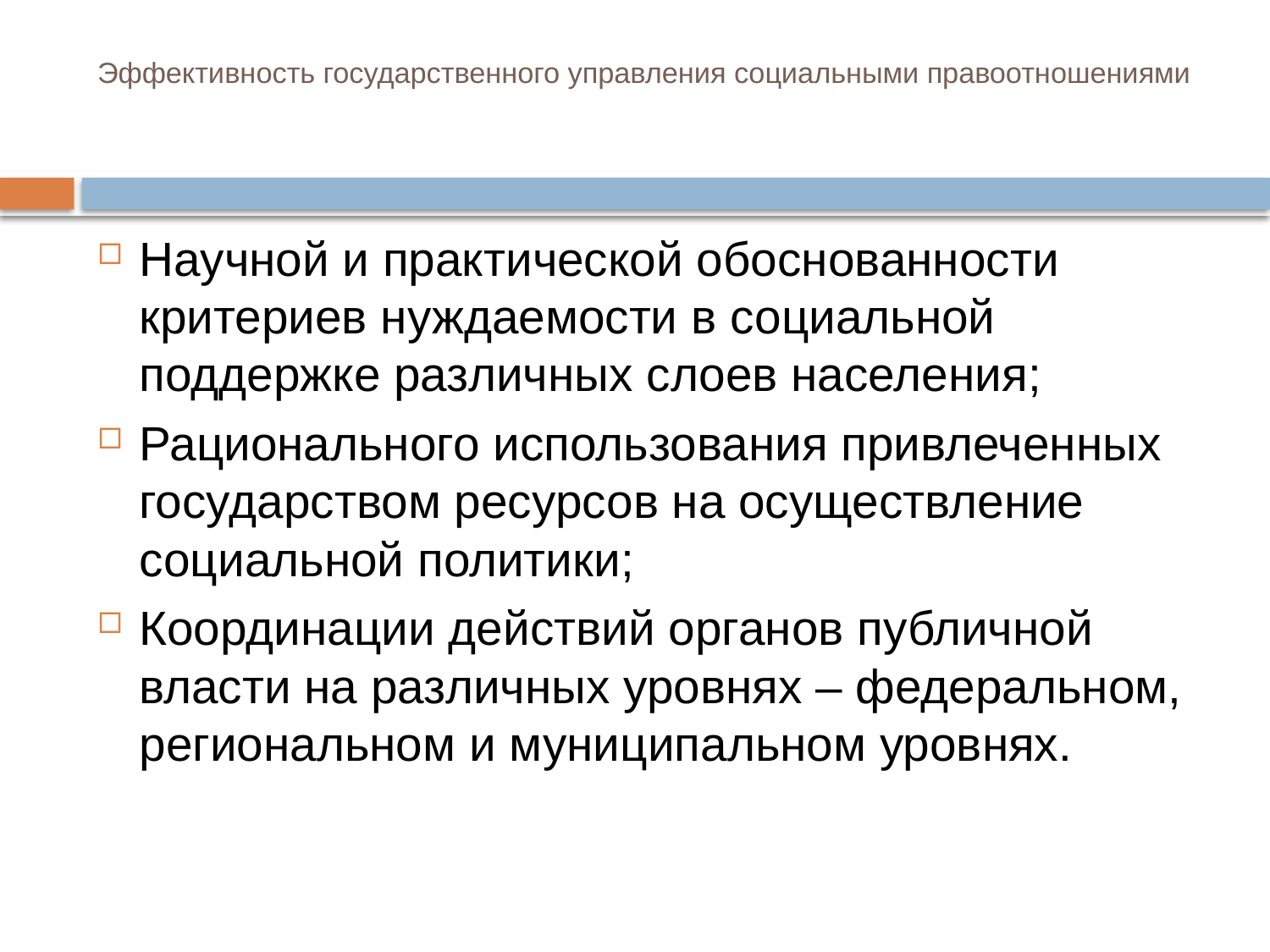

# Эффективность государственного управления социальными правоотношениями
Научной и практической обоснованности критериев нуждаемости в социальной поддержке различных слоев населения;
Рационального использования привлеченных государством ресурсов на осуществление социальной политики;
Координации действий органов публичной власти на различных уровнях – федеральном, региональном и муниципальном уровнях.